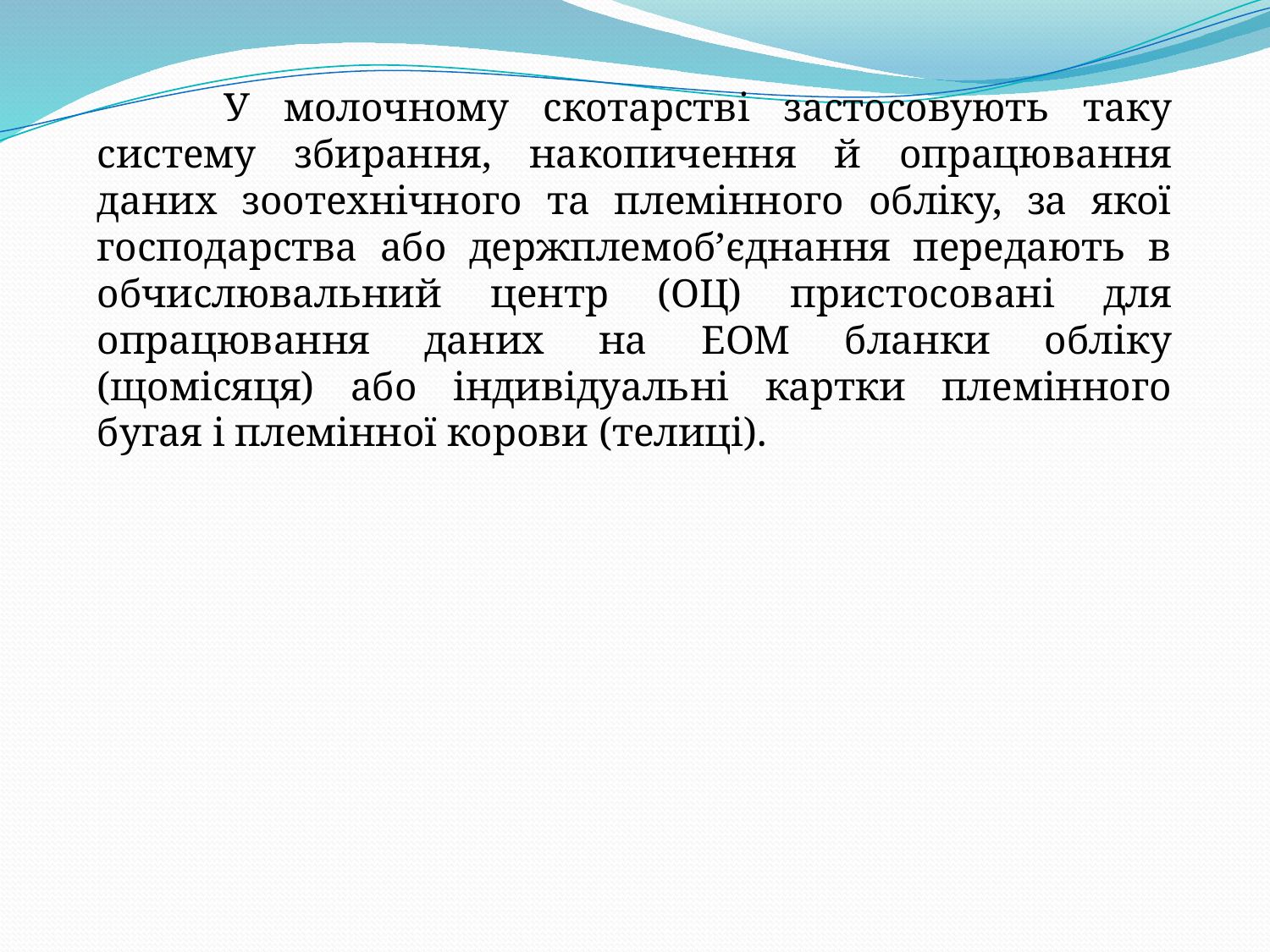

У молочному скотарстві застосовують таку систему збирання, на­копичення й опрацювання даних зоотехнічного та племінного обліку, за якої господарства або держплемоб’єднання передають в обчислювальний центр (ОЦ) пристосовані для опрацювання даних на ЕОМ бланки обліку (щомісяця) або індивідуальні картки племінного бугая і племінної корови (телиці).